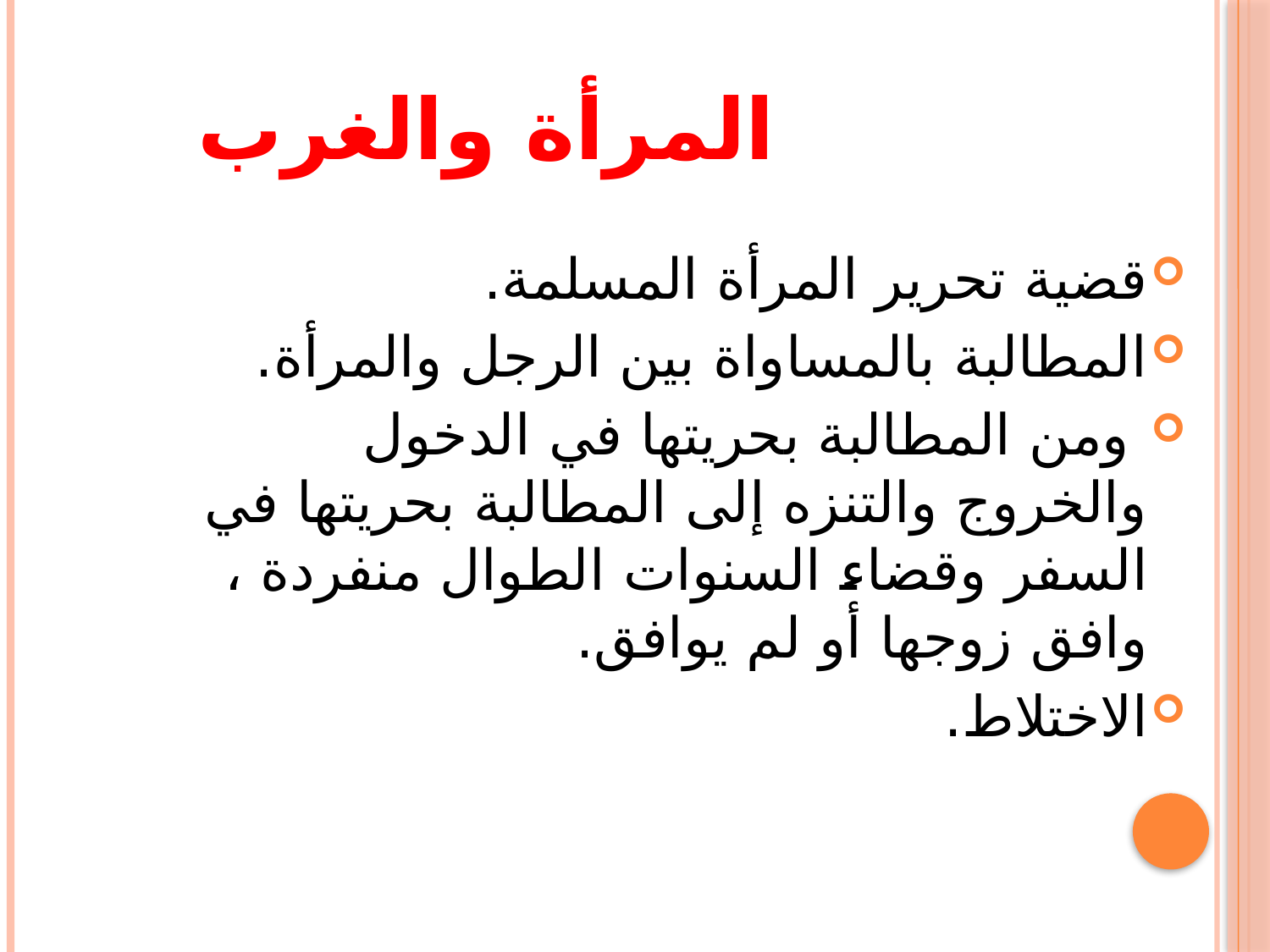

# المرأة والغرب
قضية تحرير المرأة المسلمة.
المطالبة بالمساواة بين الرجل والمرأة.
 ومن المطالبة بحريتها في الدخول والخروج والتنزه إلى المطالبة بحريتها في السفر وقضاء السنوات الطوال منفردة ، وافق زوجها أو لم يوافق.
الاختلاط.